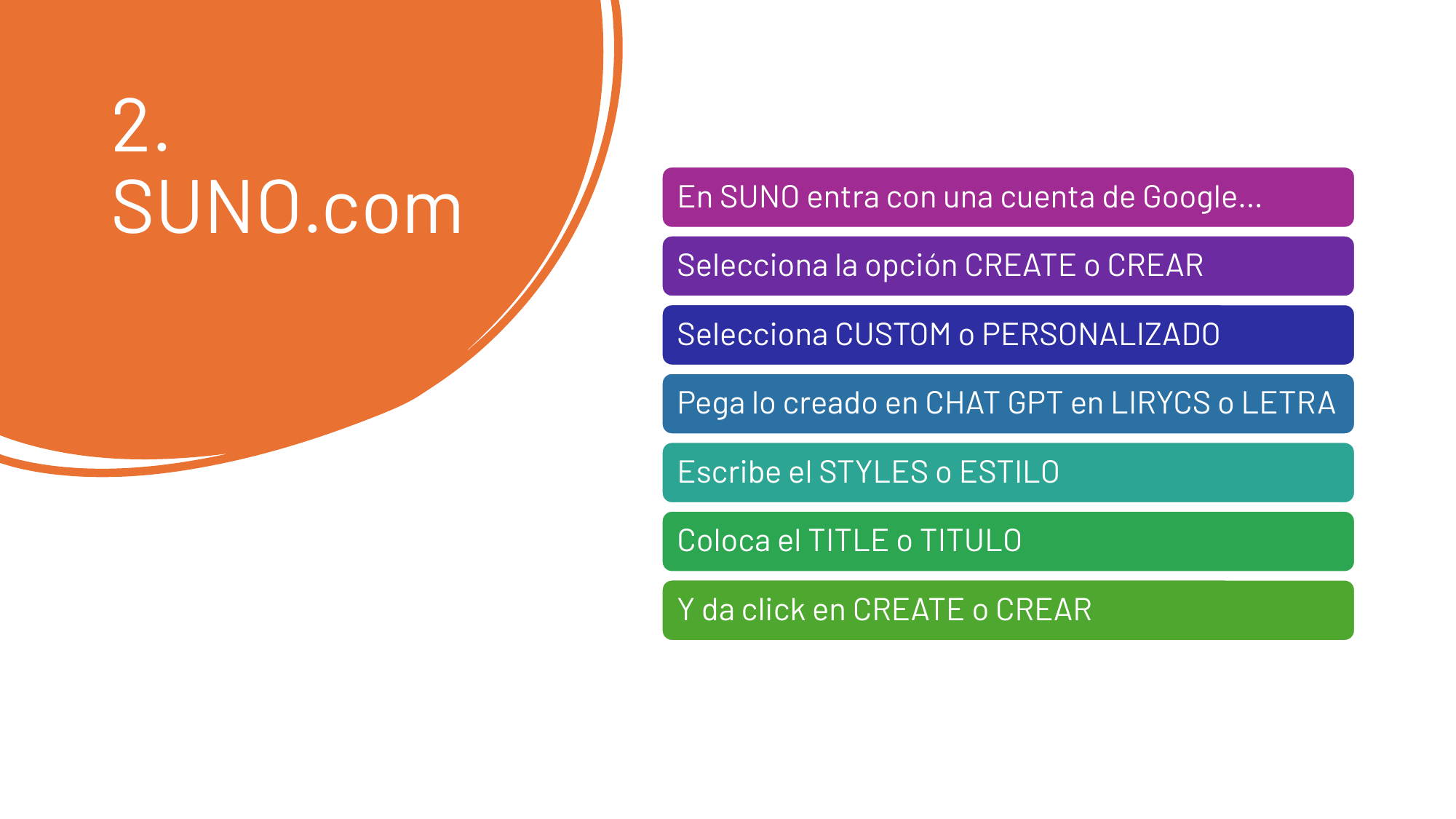

En SUNO entra con una cuenta de Google…
Selecciona la opción CREATE o CREAR
Selecciona CUSTOM o PERSONALIZADO
Pega lo creado en CHAT GPT en LIRYCS o LETRA
Escribe el STYLES o ESTILO
Coloca el TITLE o TITULO
Y da click en CREATE o CREAR
# 2.   SUNO.com